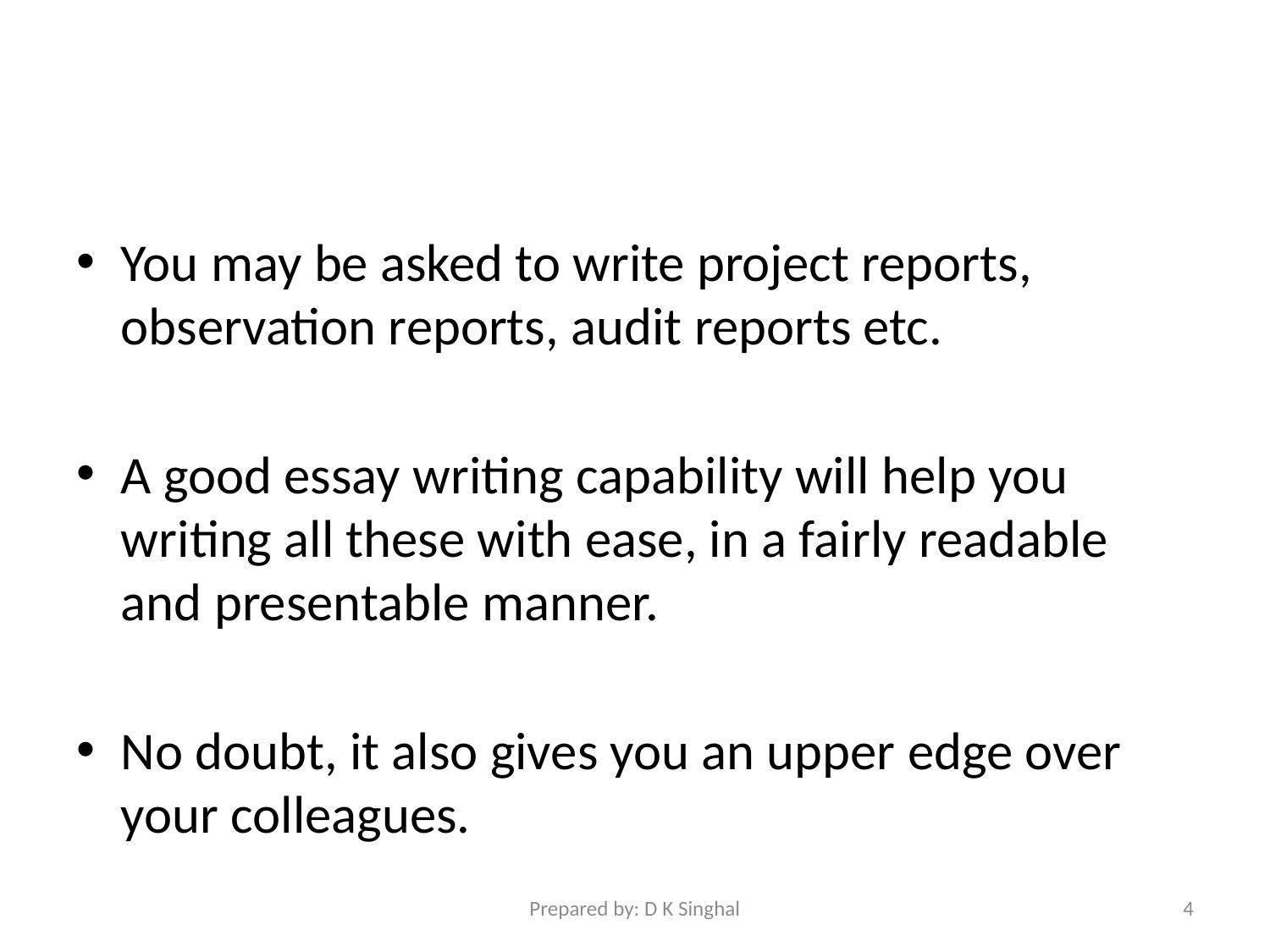

#
You may be asked to write project reports, observation reports, audit reports etc.

A good essay writing capability will help you writing all these with ease, in a fairly readable and presentable manner.

No doubt, it also gives you an upper edge over your colleagues.
Prepared by: D K Singhal
4